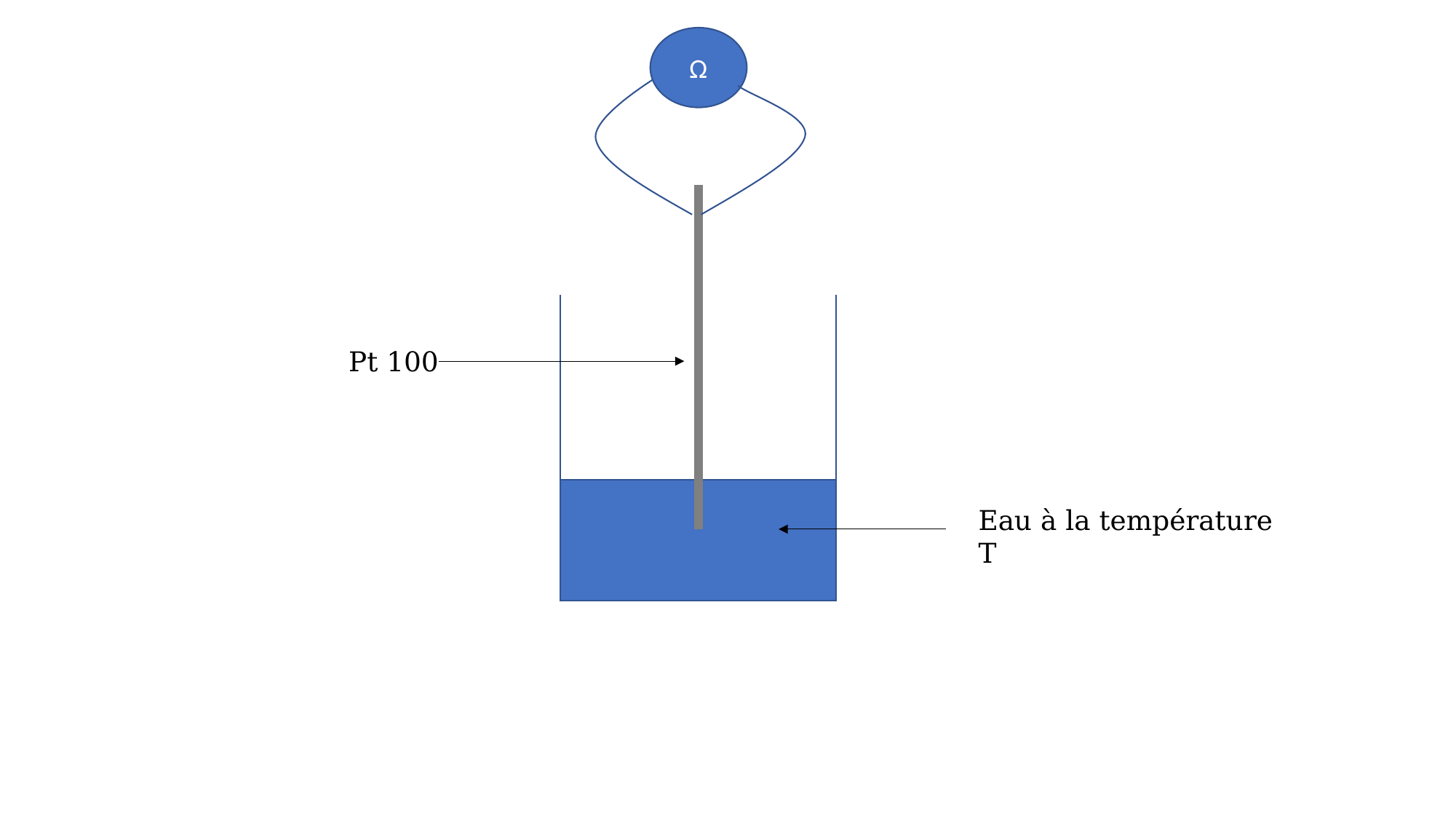

Ω

Pt 100

Eau à la température T